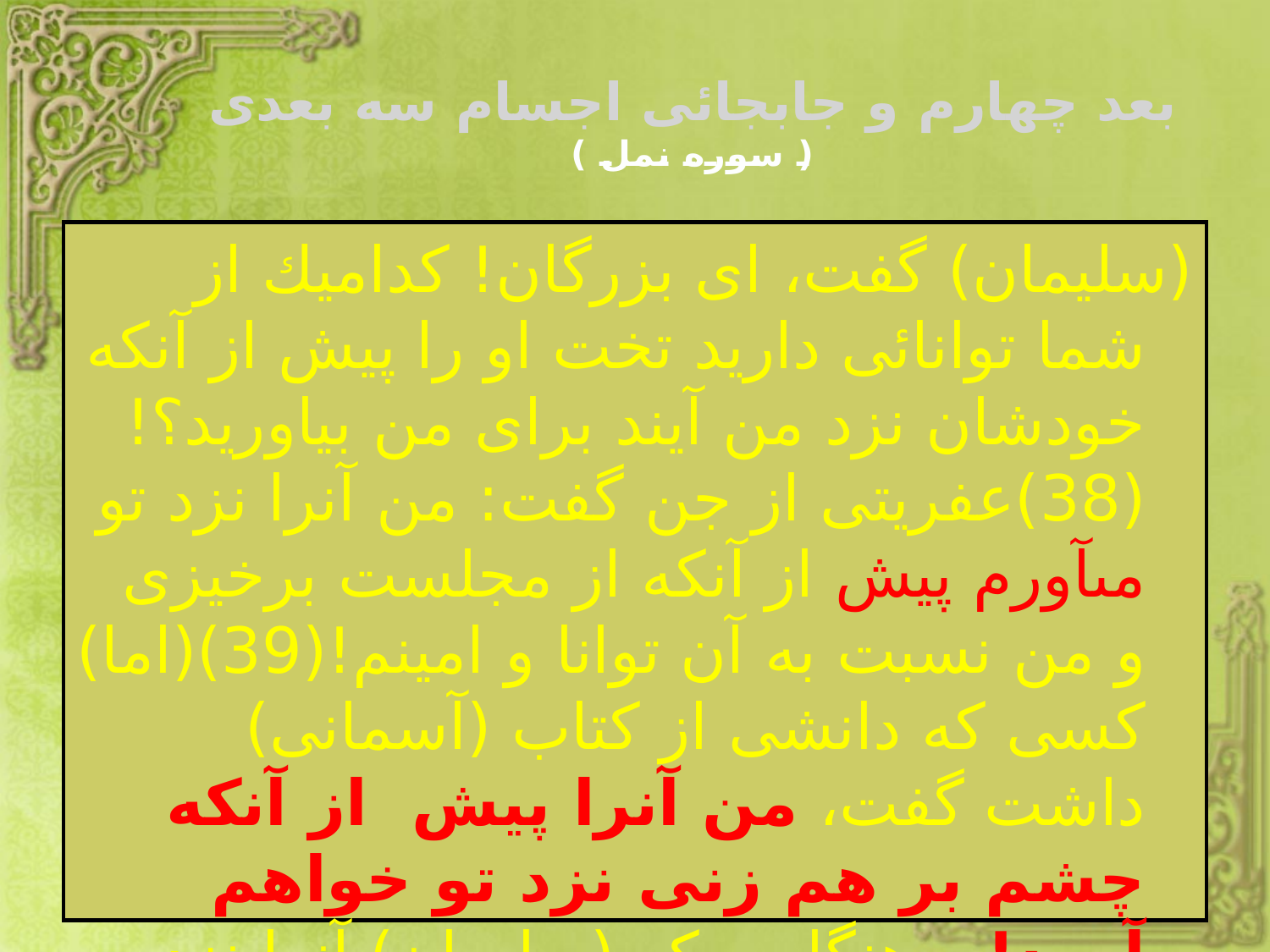

# بعد چهارم و جابجائی اجسام سه بعدی ( سوره نمل )
	(سليمان) گفت، اى بزرگان! كداميك از شما توانائى داريد تخت او را پيش از آنكه خودشان نزد من آيند براى من بياوريد؟!(38)عفريتى از جن گفت: من آنرا نزد تو مى‏آورم پيش از آنكه از مجلست برخيزى و من نسبت به آن توانا و امينم!(39)(اما) كسى كه دانشى از كتاب (آسمانى) داشت گفت، من آنرا پيش ‍ از آنكه چشم بر هم زنى نزد تو خواهم آورد! و هنگامى كه (سليمان) آنرا نزد خود مستقر ديد گفت اين از فضل پروردگار من است تا مرا آزمايش ‍ كند كه آيا شكر او را بجا مى‏آورم يا كفران مى‏كنم ؟(40)